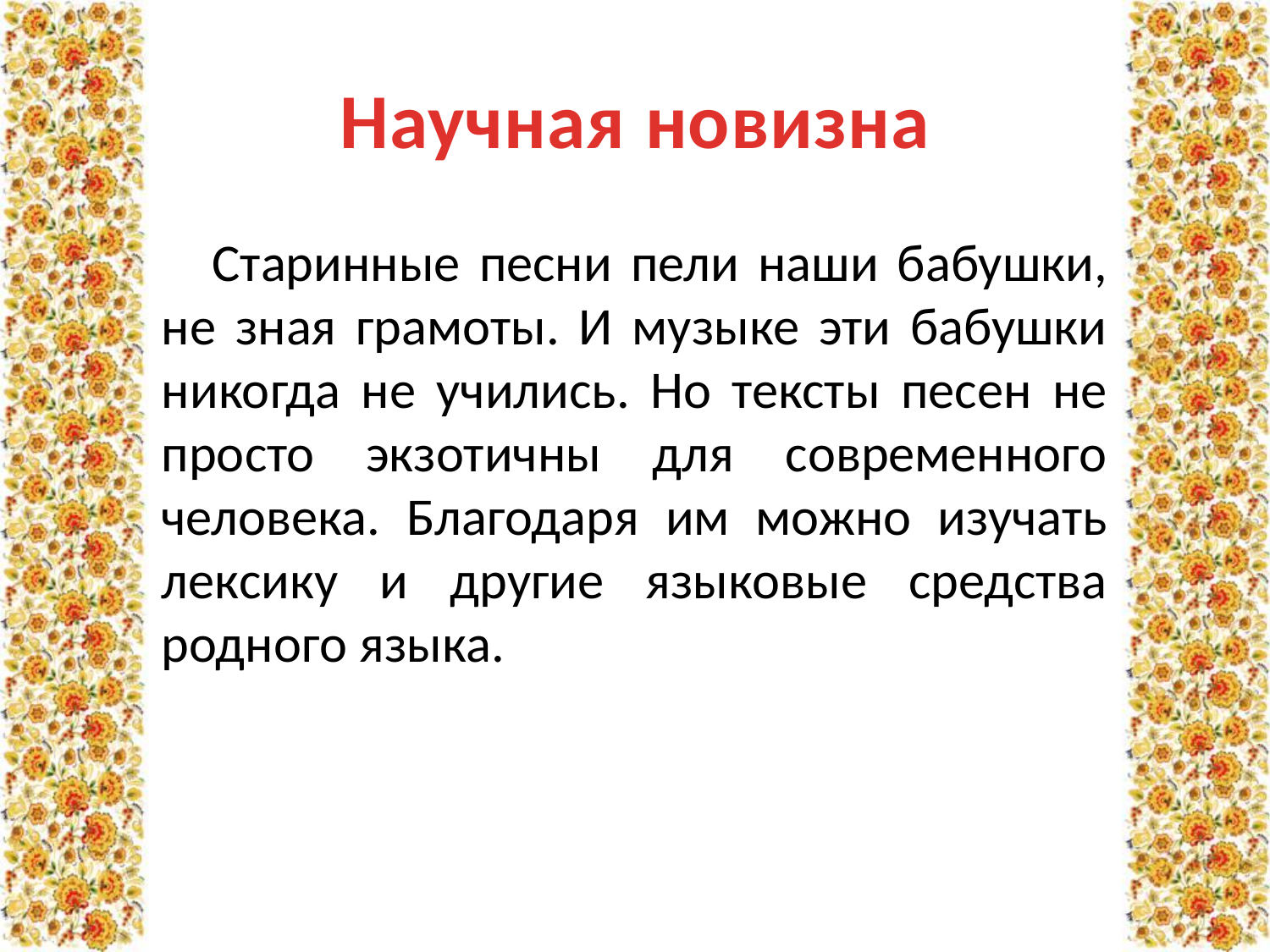

# Научная новизна
Старинные песни пели наши бабушки, не зная грамоты. И музыке эти бабушки никогда не учились. Но тексты песен не просто экзотичны для современного человека. Благодаря им можно изучать лексику и другие языковые средства родного языка.